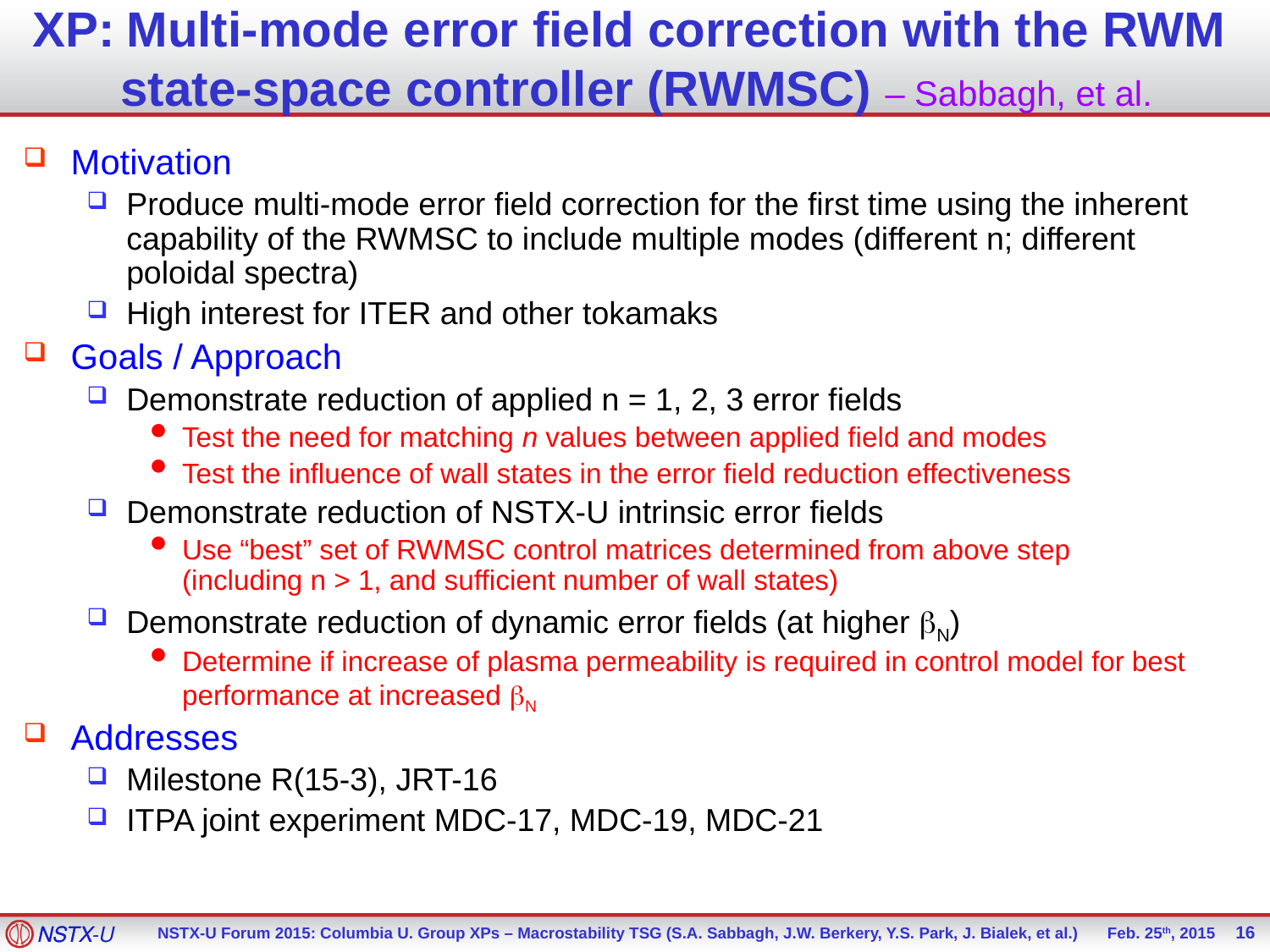

# XP: Multi-mode error field correction with the RWM  state-space controller (RWMSC) – Sabbagh, et al.
Motivation
Produce multi-mode error field correction for the first time using the inherent capability of the RWMSC to include multiple modes (different n; different poloidal spectra)
High interest for ITER and other tokamaks
Goals / Approach
Demonstrate reduction of applied n = 1, 2, 3 error fields
Test the need for matching n values between applied field and modes
Test the influence of wall states in the error field reduction effectiveness
Demonstrate reduction of NSTX-U intrinsic error fields
Use “best” set of RWMSC control matrices determined from above step (including n > 1, and sufficient number of wall states)
Demonstrate reduction of dynamic error fields (at higher βN)
Determine if increase of plasma permeability is required in control model for best performance at increased βN
Addresses
Milestone R(15-3), JRT-16
ITPA joint experiment MDC-17, MDC-19, MDC-21
16